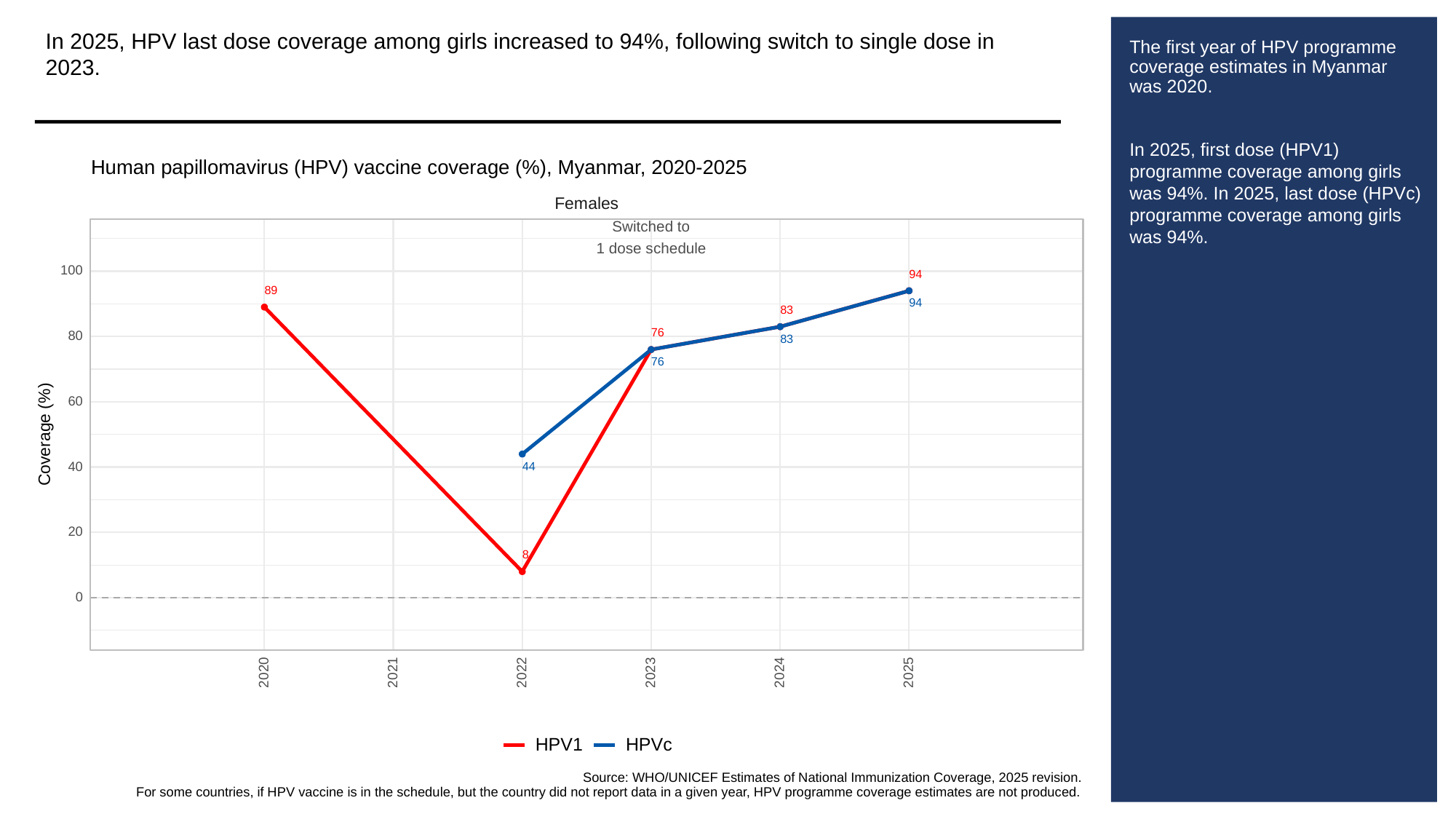

In 2025, HPV last dose coverage among girls increased to 94%, following switch to single dose in 2023.
# The first year of HPV programme coverage estimates in Myanmar was 2020.

In 2025, first dose (HPV1) programme coverage among girls was 94%. In 2025, last dose (HPVc) programme coverage among girls was 94%.

Human papillomavirus (HPV) vaccine coverage (%), Myanmar, 2020-2025
Females

Switched to

1 dose schedule
100
94

89

94

83

76
80
83

76

60

Coverage (%)

40
44

20

8

0

2023
2020
2021
2022
2024
2025
HPVc
HPV1

Source: WHO/UNICEF Estimates of National Immunization Coverage, 2025 revision.
For some countries, if HPV vaccine is in the schedule, but the country did not report data in a given year, HPV programme coverage estimates are not produced.